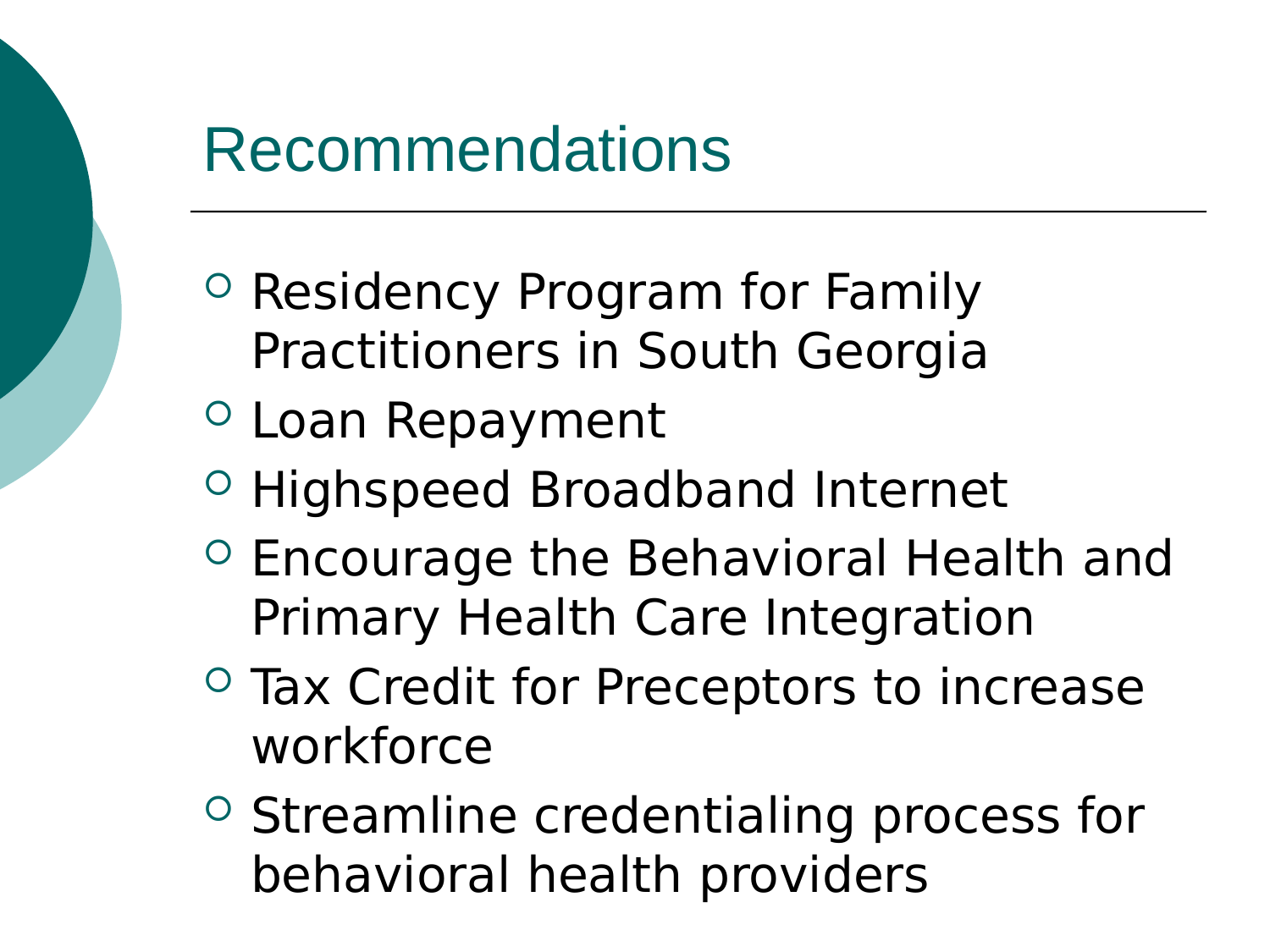

# Recommendations
Residency Program for Family Practitioners in South Georgia
Loan Repayment
Highspeed Broadband Internet
Encourage the Behavioral Health and Primary Health Care Integration
Tax Credit for Preceptors to increase workforce
Streamline credentialing process for behavioral health providers